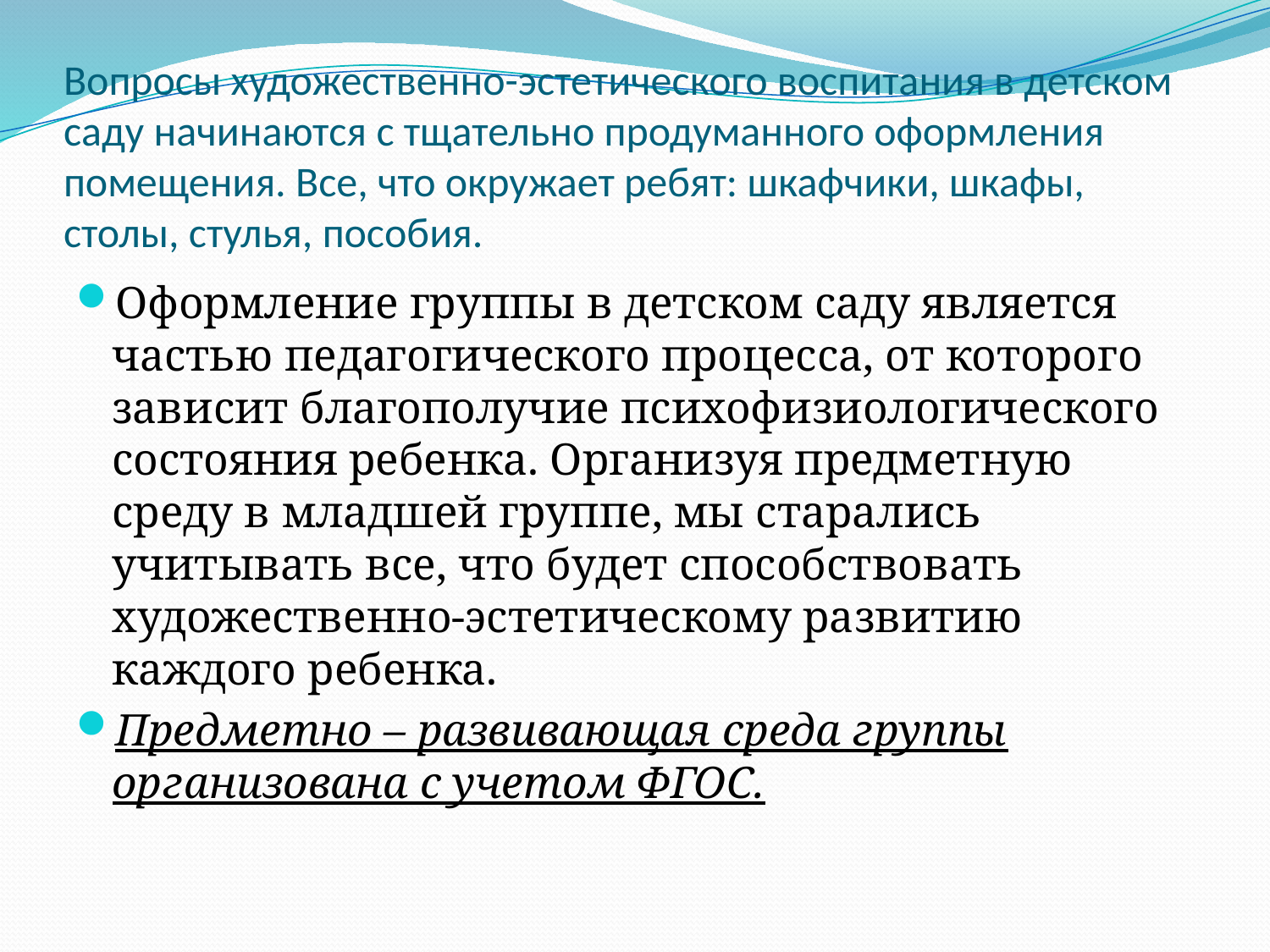

# Вопросы художественно-эстетического воспитания в детском саду начинаются с тщательно продуманного оформления помещения. Все, что окружает ребят: шкафчики, шкафы, столы, стулья, пособия.
Оформление группы в детском саду является частью педагогического процесса, от которого зависит благополучие психофизиологического состояния ребенка. Организуя предметную среду в младшей группе, мы старались учитывать все, что будет способствовать художественно-эстетическому развитию каждого ребенка.
Предметно – развивающая среда группы организована с учетом ФГОС.